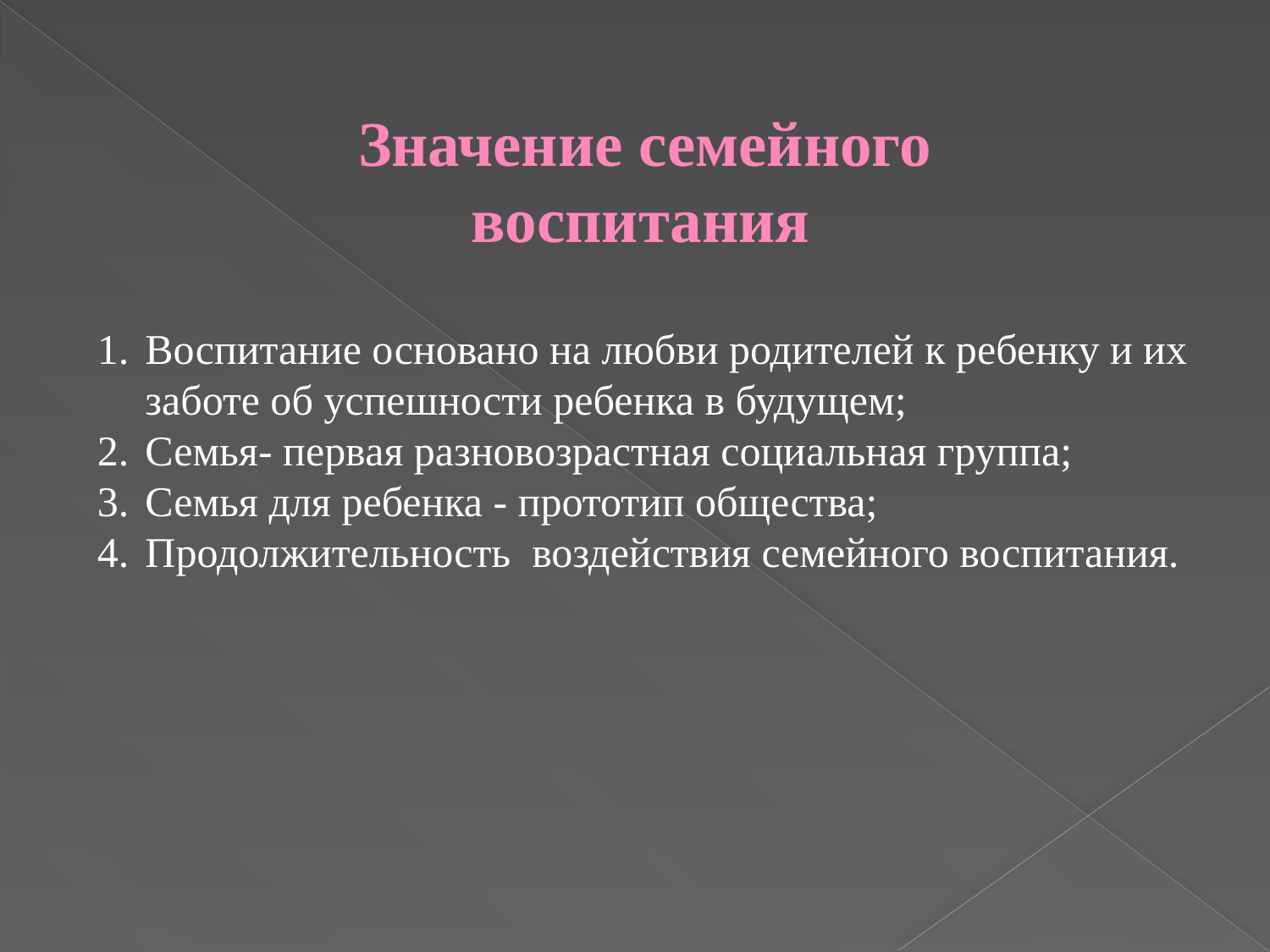

Значение семейного воспитания
Воспитание основано на любви родителей к ребенку и их заботе об успешности ребенка в будущем;
Семья- первая разновозрастная социальная группа;
Семья для ребенка - прототип общества;
Продолжительность  воздействия семейного воспитания.